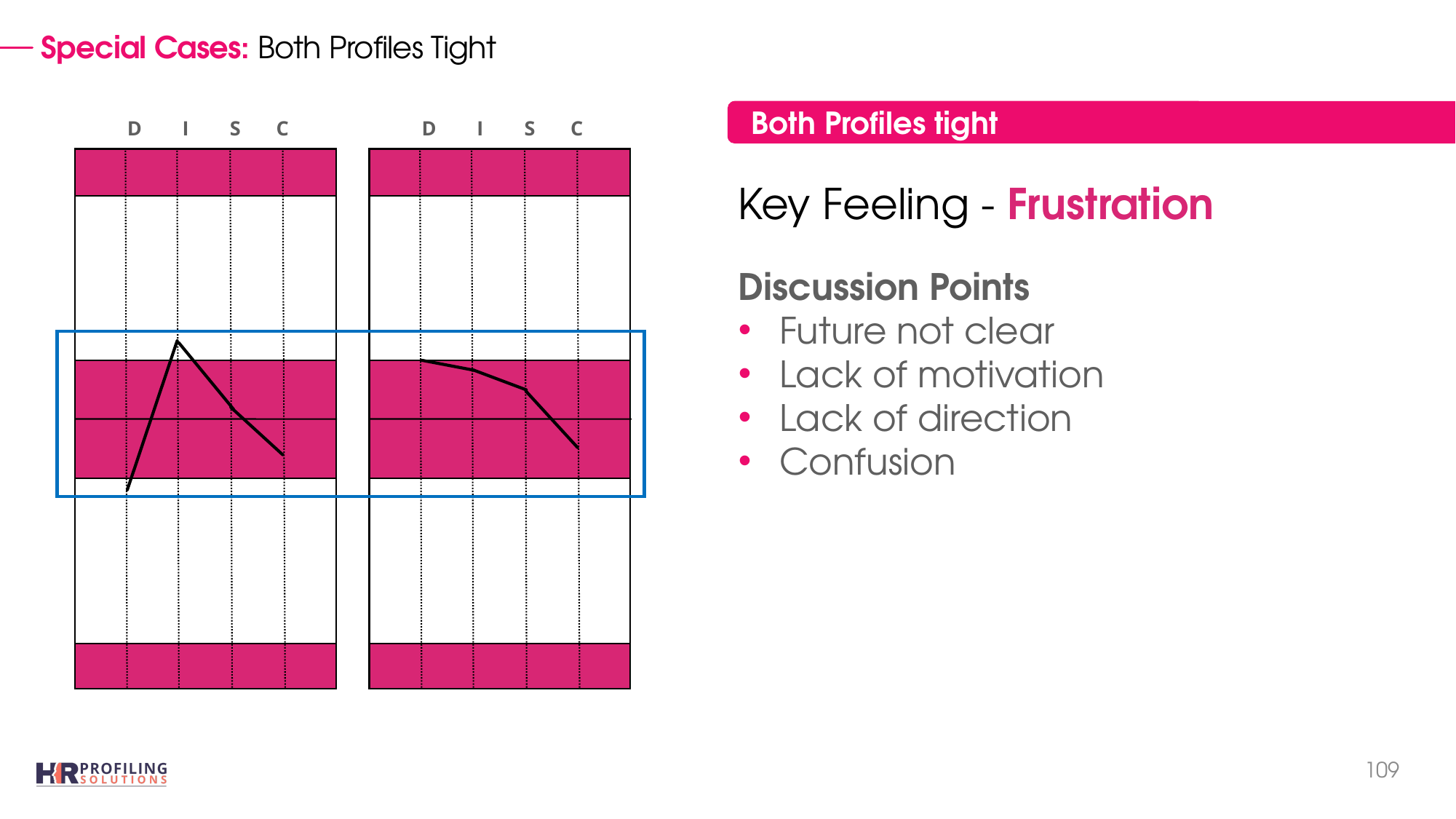

# Special Cases: Both Profiles Tight
Both Profiles tight
   D        I        S       C

   D        I        S       C

Key Feeling - Frustration
Discussion Points
Future not clear
Lack of motivation
Lack of direction
Confusion

109